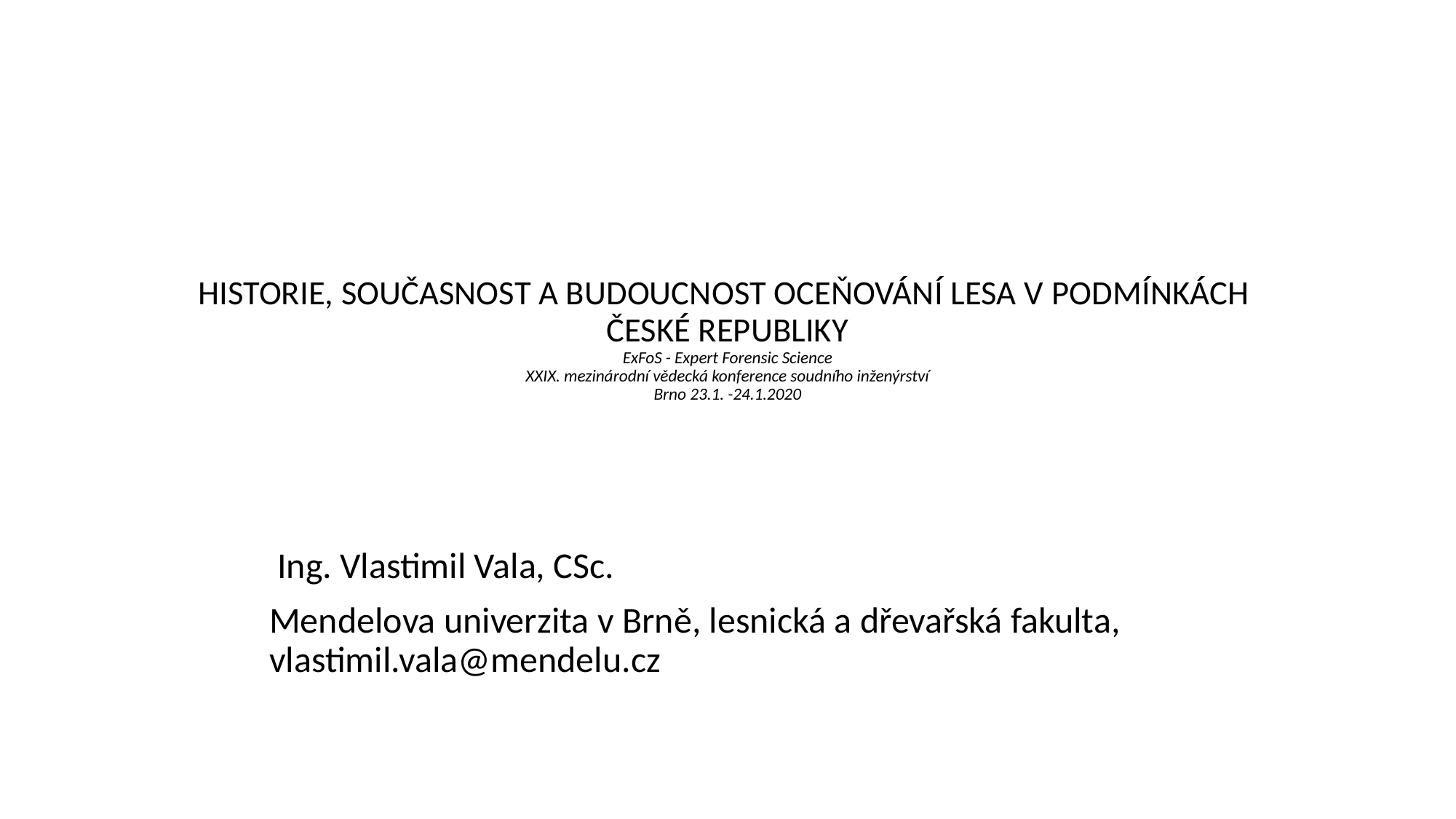

# Historie, současnost a budoucnost oceňování lesa v podmínkách České republiky ExFoS - Expert Forensic Science XXIX. mezinárodní vědecká konference soudního inženýrství Brno 23.1. -24.1.2020
 Ing. Vlastimil Vala, CSc.
Mendelova univerzita v Brně, lesnická a dřevařská fakulta, vlastimil.vala@mendelu.cz